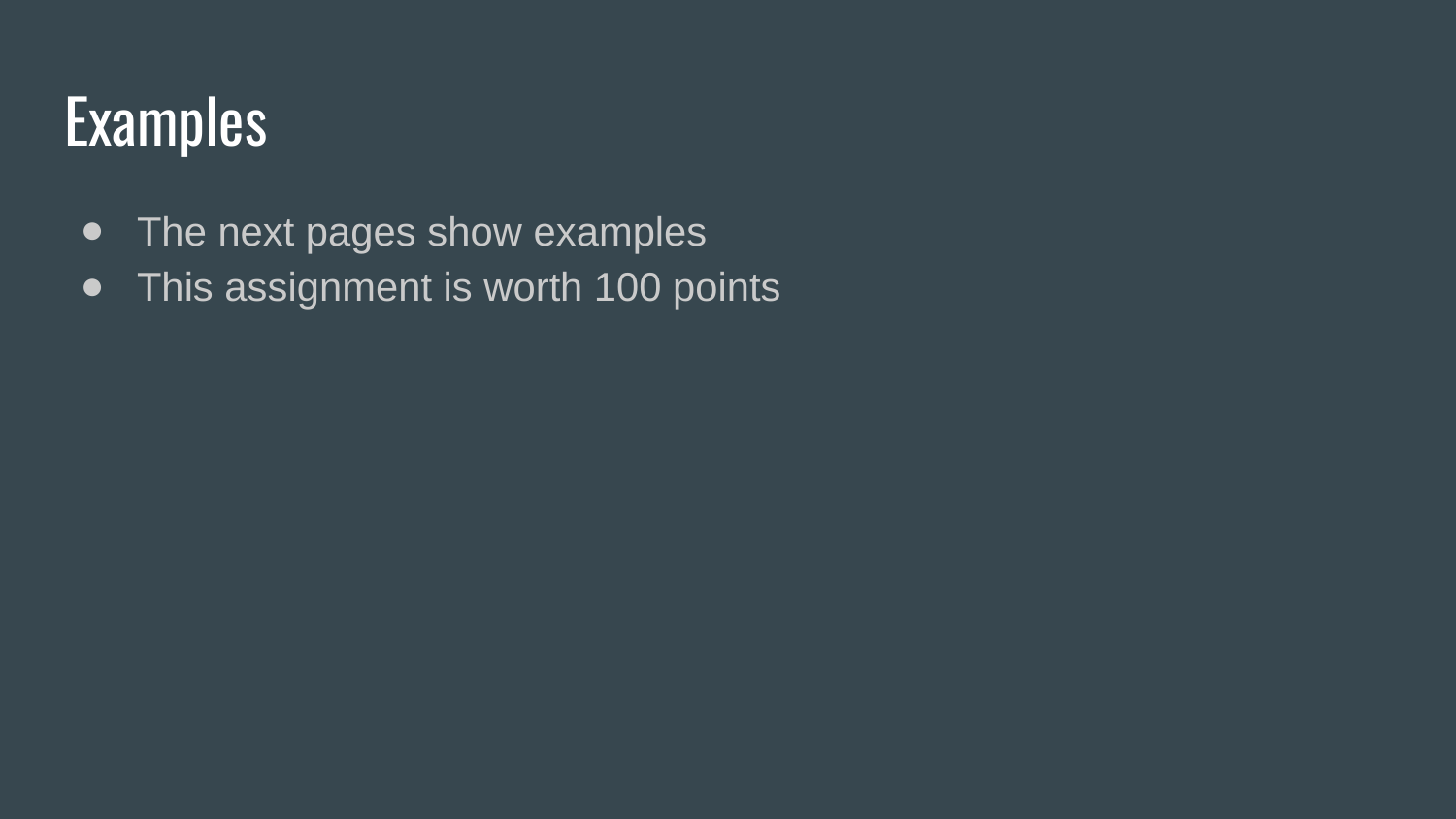

# Examples
The next pages show examples
This assignment is worth 100 points